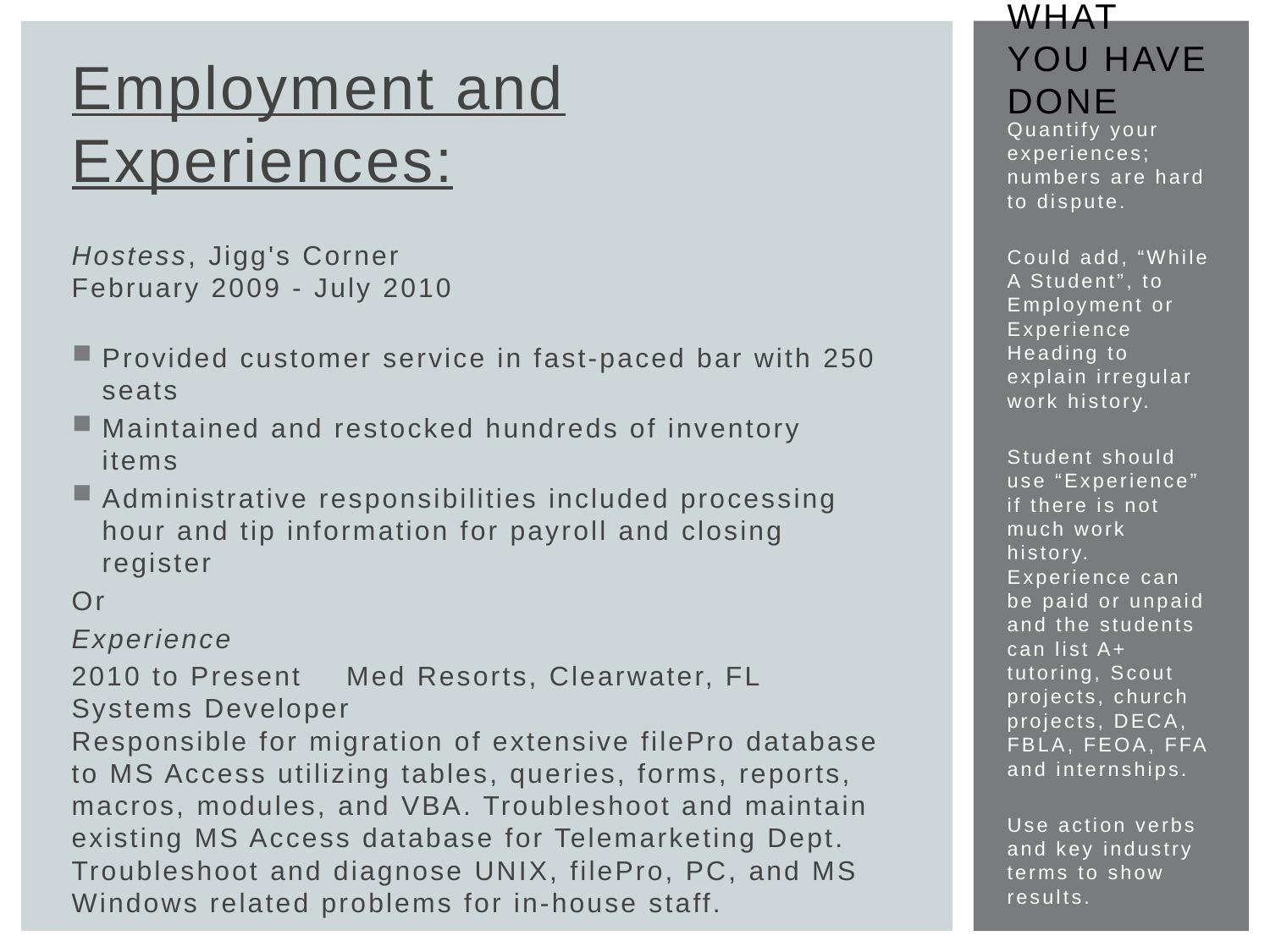

# What you have done
Employment and Experiences:

Hostess, Jigg's Corner
February 2009 - July 2010
Provided customer service in fast-paced bar with 250 seats
Maintained and restocked hundreds of inventory items
Administrative responsibilities included processing hour and tip information for payroll and closing register
Or
Experience
2010 to Present	   Med Resorts, Clearwater, FL
Systems Developer
Responsible for migration of extensive filePro database to MS Access utilizing tables, queries, forms, reports, macros, modules, and VBA. Troubleshoot and maintain existing MS Access database for Telemarketing Dept. Troubleshoot and diagnose UNIX, filePro, PC, and MS Windows related problems for in-house staff.

Quantify your experiences; numbers are hard to dispute.

Could add, “While A Student”, to Employment or Experience Heading to explain irregular work history.

Student should use “Experience” if there is not much work history. Experience can be paid or unpaid and the students can list A+ tutoring, Scout projects, church projects, DECA, FBLA, FEOA, FFA and internships.

Use action verbs and key industry terms to show results.